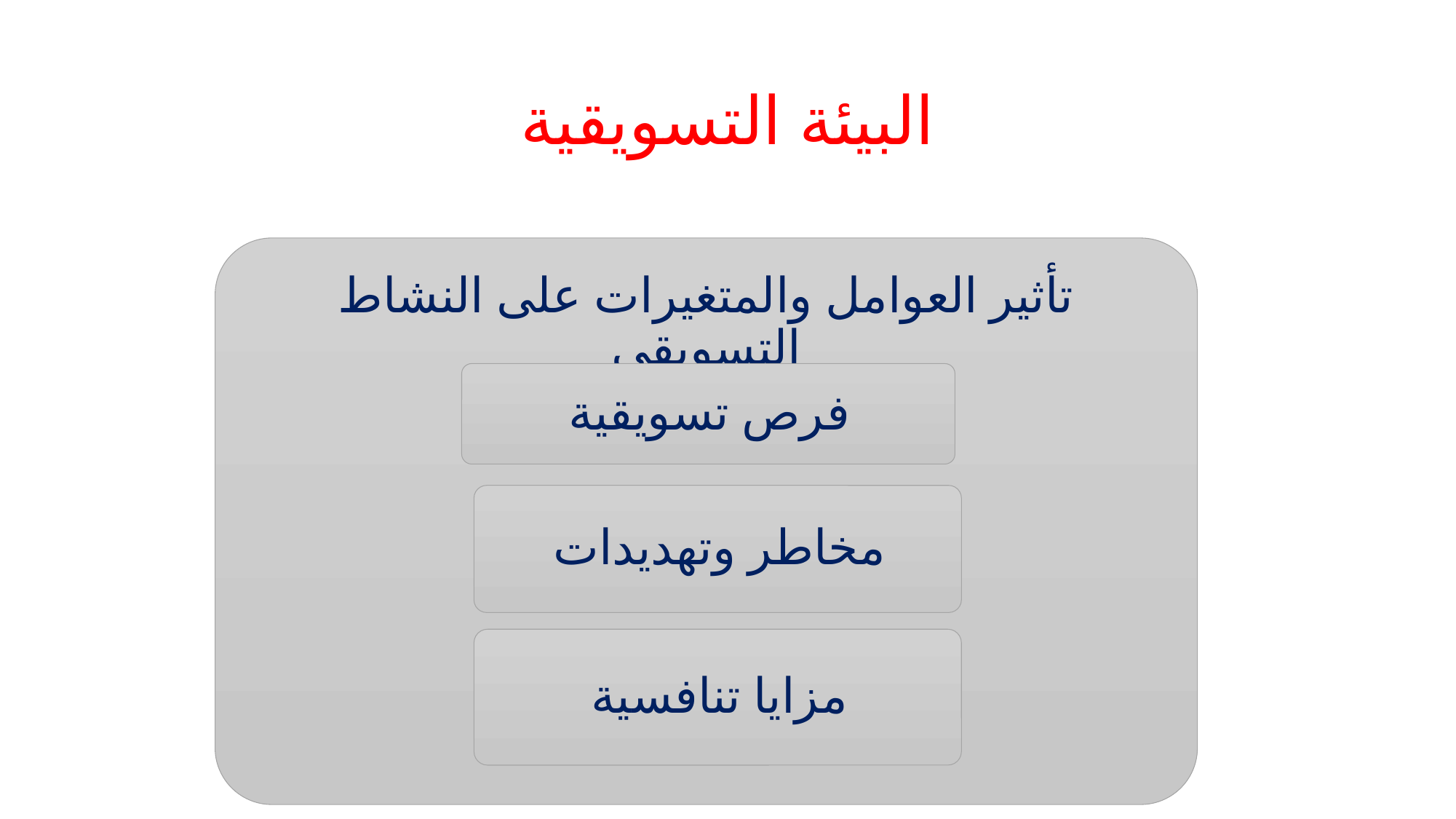

# البيئة التسويقية
تأثير العوامل والمتغيرات على النشاط التسويقي
فرص تسويقية
مزايا تنافسية
مخاطر وتهديدات